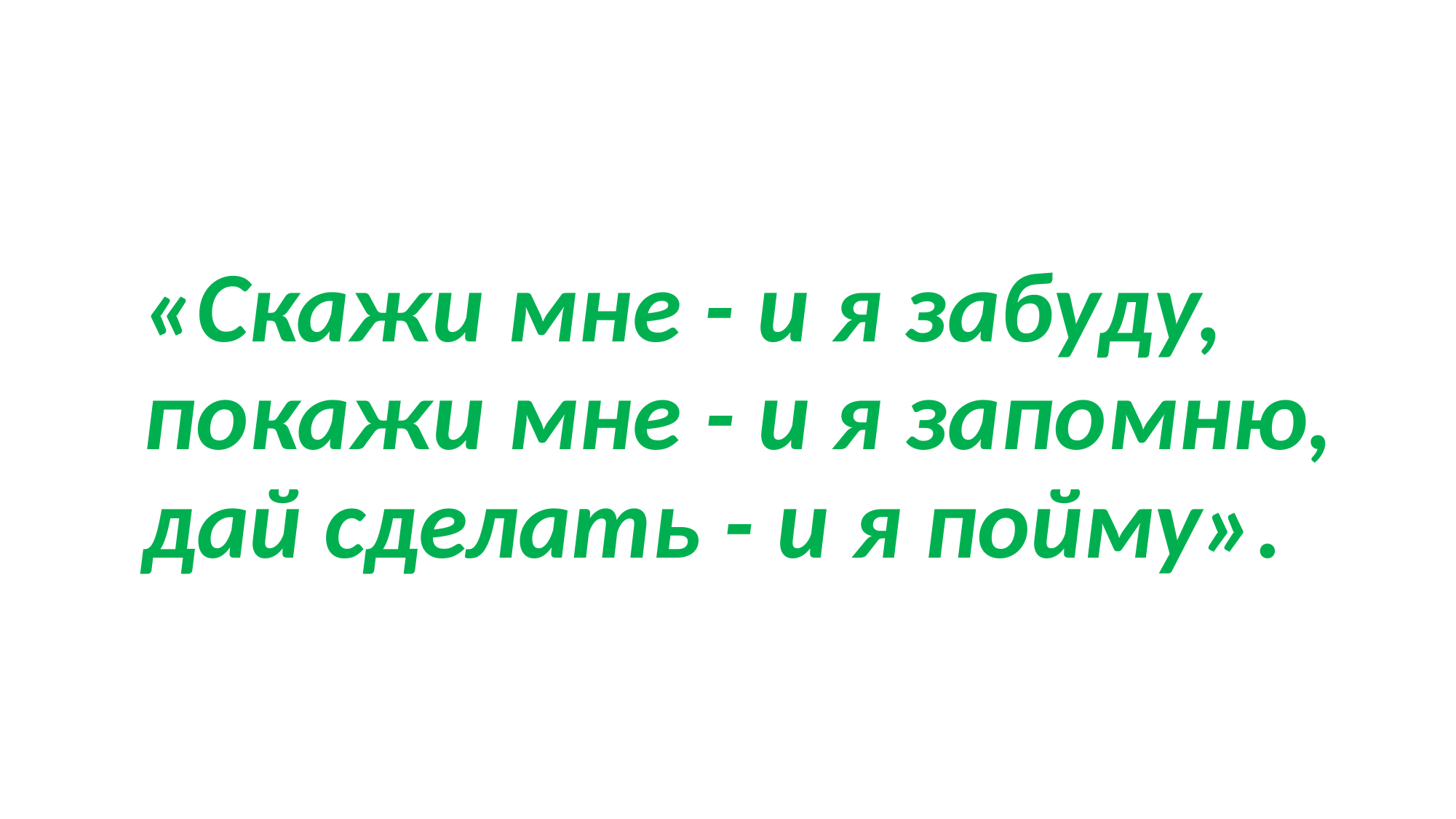

# «Скажи мне - и я забуду, покажи мне - и я запомню, дай сделать - и я пойму».